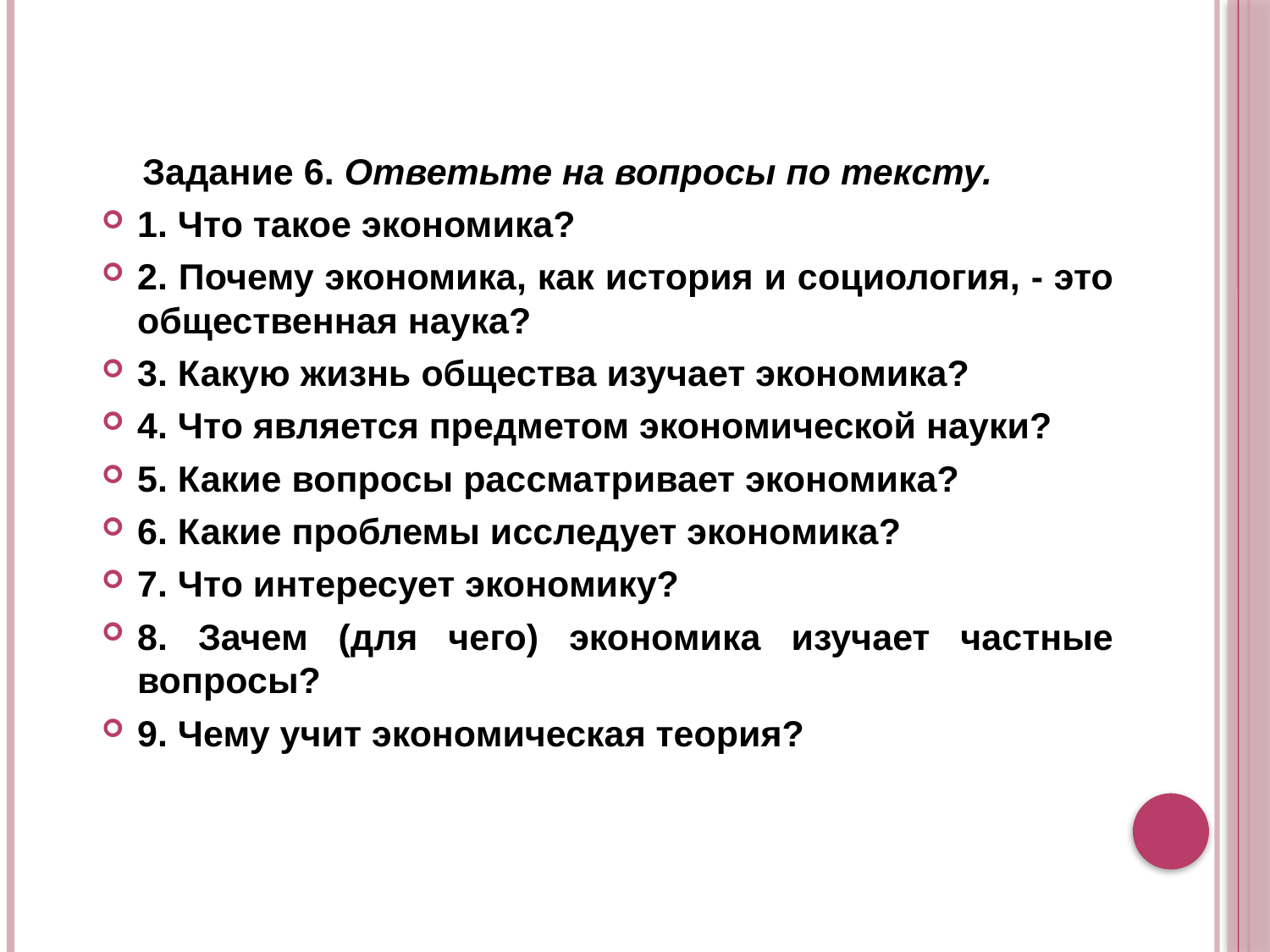

Задание 6. Ответьте на вопросы по тексту.
1. Что такое экономика?
2. Почему экономика, как история и социология, - это общественная наука?
3. Какую жизнь общества изучает экономика?
4. Что является предметом экономической науки?
5. Какие вопросы рассматривает экономика?
6. Какие проблемы исследует экономика?
7. Что интересует экономику?
8. Зачем (для чего) экономика изучает частные вопросы?
9. Чему учит экономическая теория?